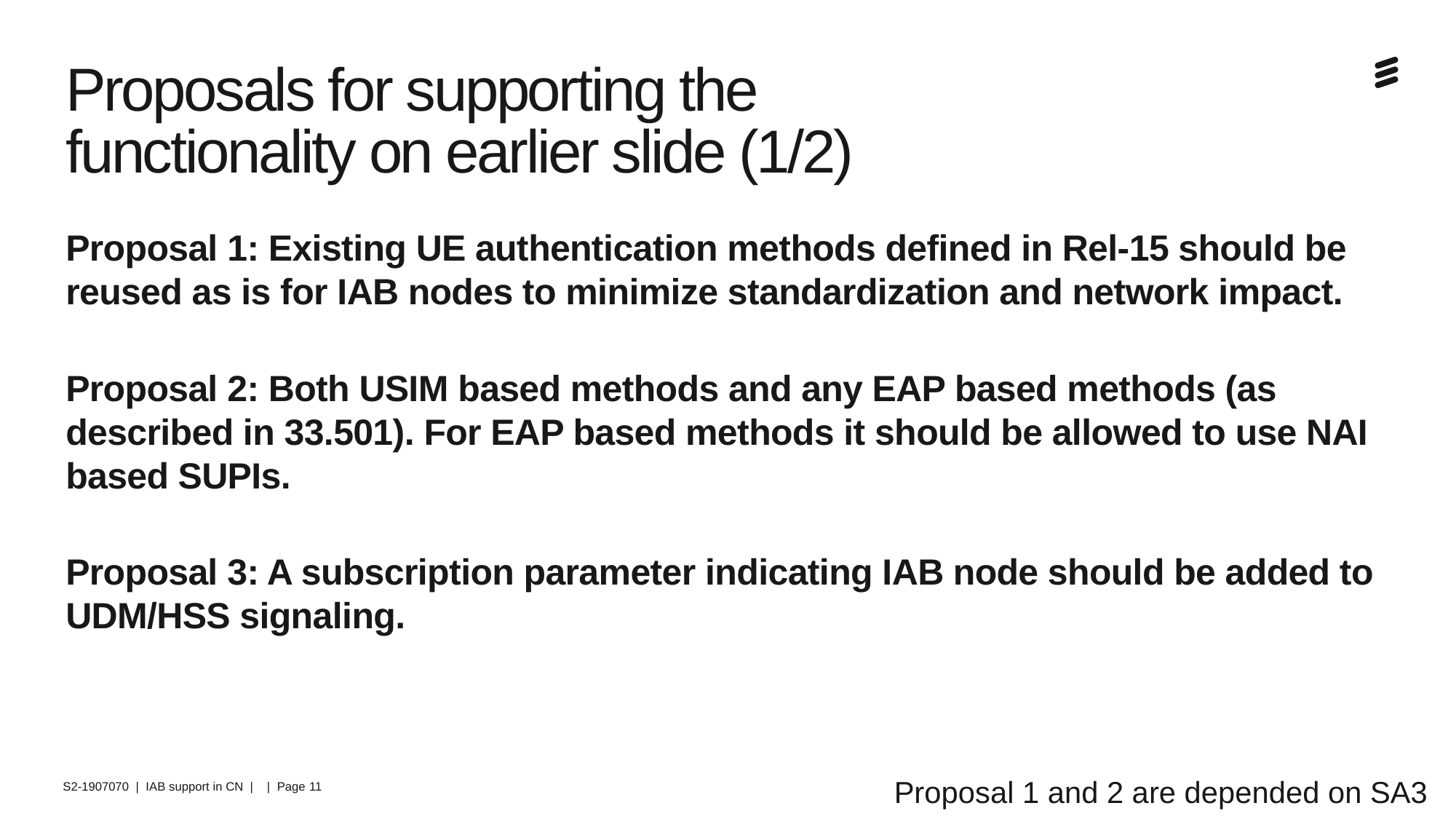

# Proposals for supporting the functionality on earlier slide (1/2)
Proposal 1: Existing UE authentication methods defined in Rel-15 should be reused as is for IAB nodes to minimize standardization and network impact.

Proposal 2: Both USIM based methods and any EAP based methods (as described in 33.501). For EAP based methods it should be allowed to use NAI based SUPIs.

Proposal 3: A subscription parameter indicating IAB node should be added to UDM/HSS signaling.

Proposal 1 and 2 are depended on SA3